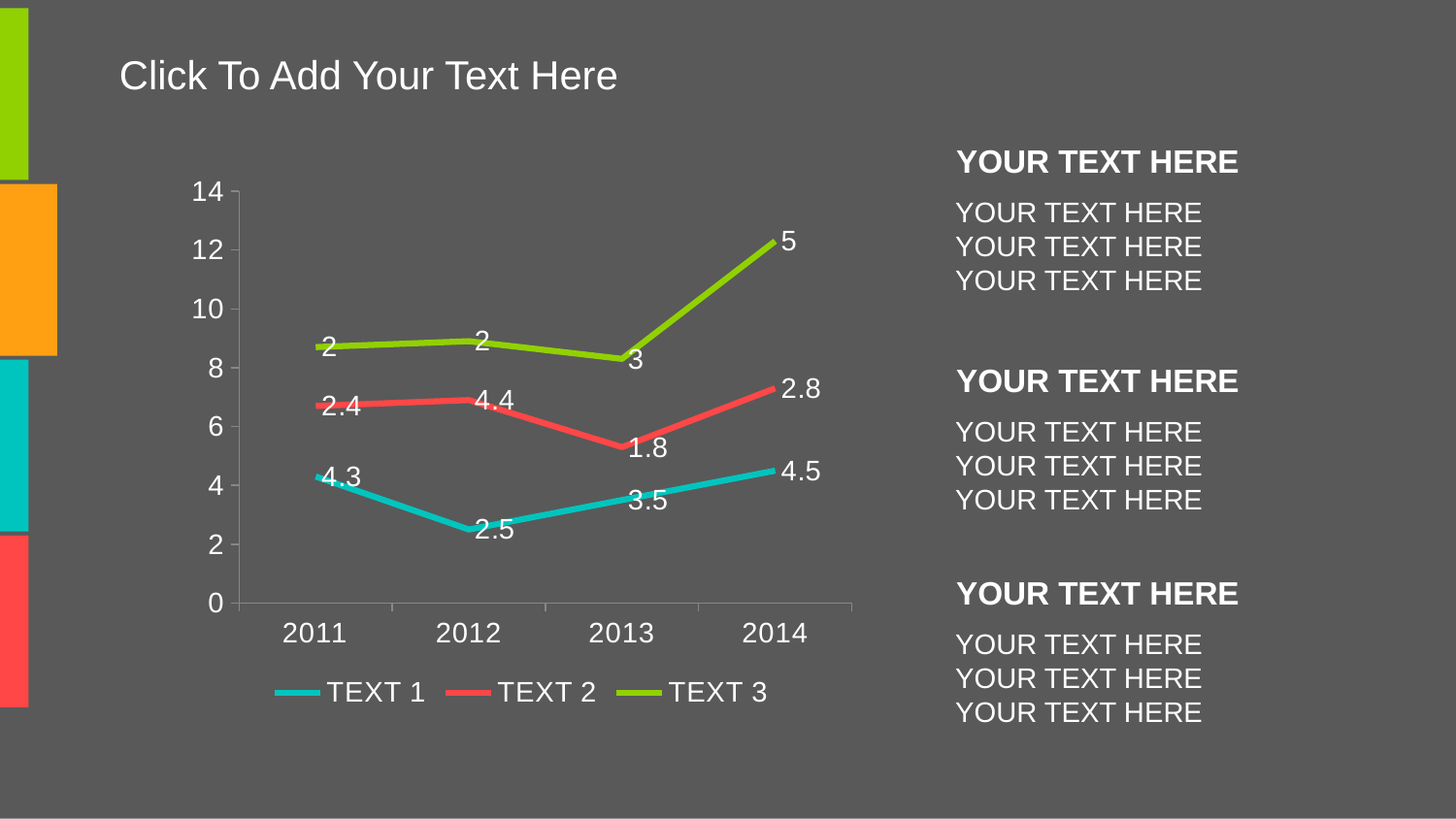

Click To Add Your Text Here
YOUR TEXT HERE

### Chart

| Category | TEXT 1 | TEXT 2 | TEXT 3 |
|---|---|---|---|
| 2011 | 4.3 | 2.4 | 2.0 |
| 2012 | 2.5 | 4.4 | 2.0 |
| 2013 | 3.5 | 1.8 | 3.0 |
| 2014 | 4.5 | 2.8 | 5.0 |
YOUR TEXT HERE
YOUR TEXT HERE
YOUR TEXT HERE
YOUR TEXT HERE

YOUR TEXT HERE
YOUR TEXT HERE
YOUR TEXT HERE

YOUR TEXT HERE
YOUR TEXT HERE
YOUR TEXT HERE
YOUR TEXT HERE